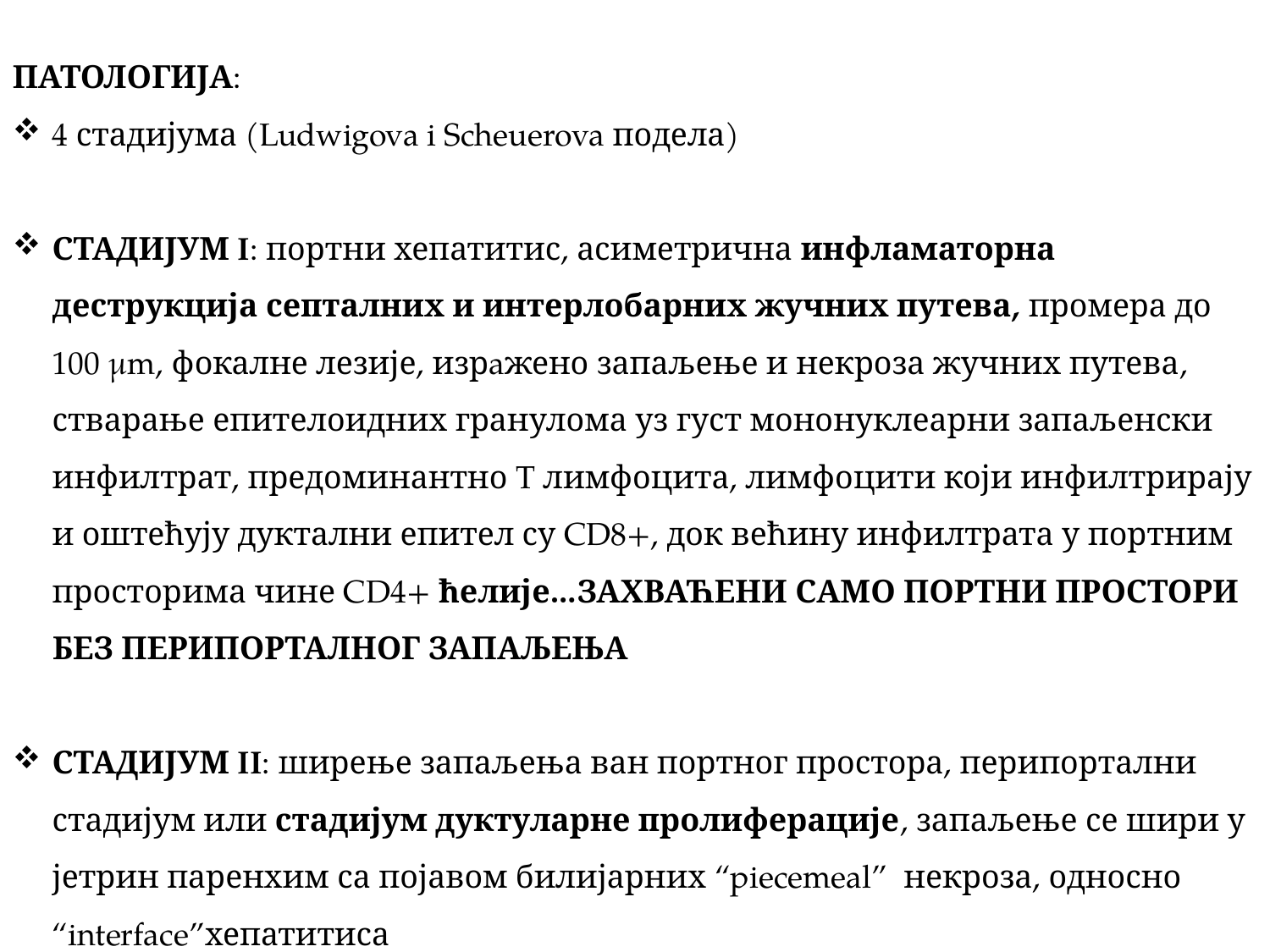

ПАТОЛОГИЈА:
4 стадијума (Ludwigova i Scheuerova подела)

СТАДИЈУМ I: портни хепатитис, асиметрична инфламаторна деструкција септалних и интерлобарних жучних путева, промера до 100 μm, фокалне лезије, изрaжено запаљење и некроза жучних путева, стварање епителоидних гранулома уз густ мононуклеарни запаљенски инфилтрат, предоминантно T лимфоцита, лимфоцити који инфилтрирају и оштећују дуктални епител су CD8+, док већину инфилтрата у портним просторима чине CD4+ ћелије…ЗАХВАЋЕНИ САМО ПОРТНИ ПРОСТОРИ БЕЗ ПЕРИПОРТАЛНОГ ЗАПАЉЕЊА

СТАДИЈУМ II: ширење запаљења ван портног простора, перипортални стадијум или стадијум дуктуларне пролиферације, запаљење се шири у јетрин паренхим са појавом билијарних “piecemeal”  некроза, односно “interface”хепатитиса